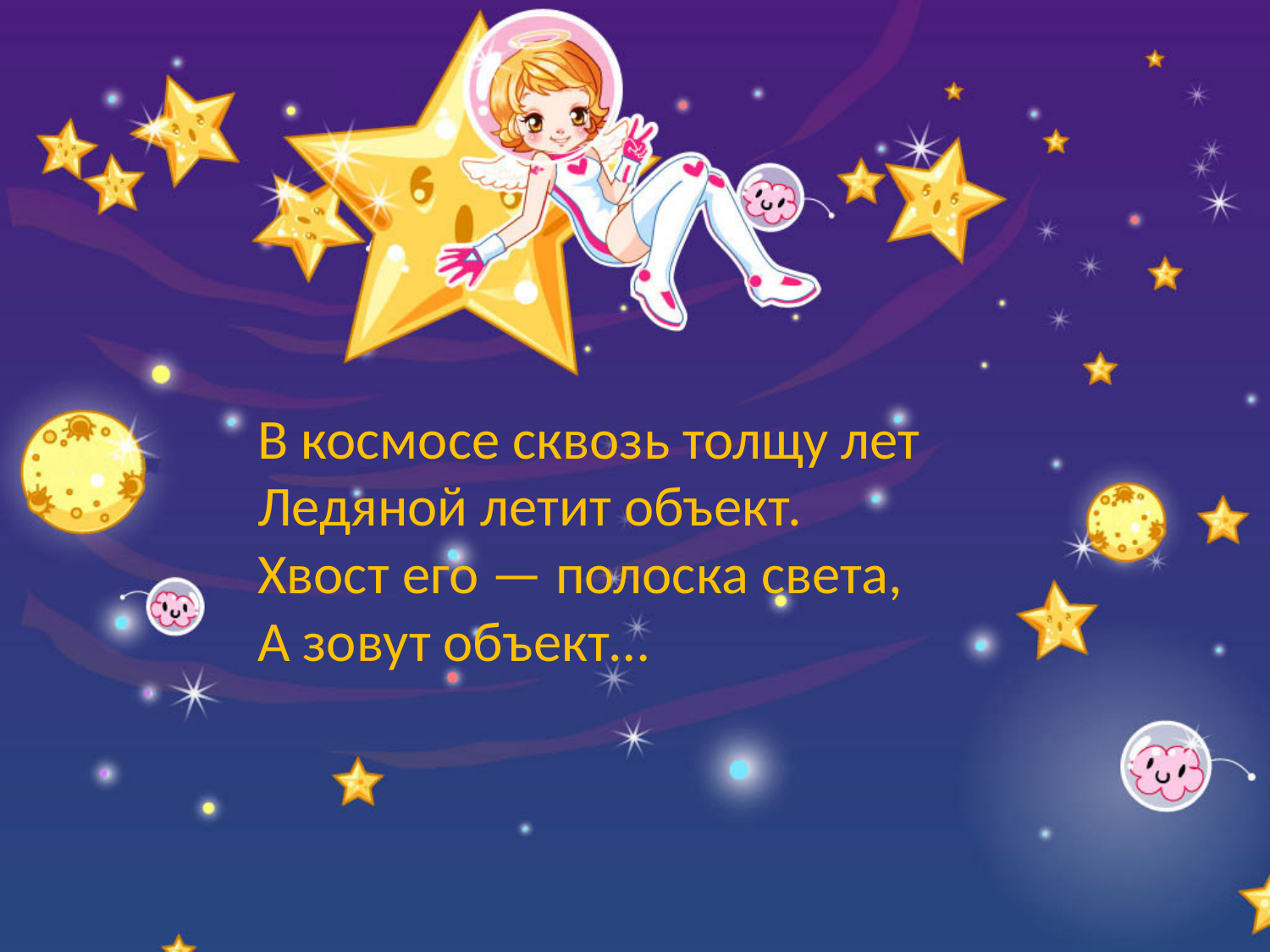

#
В космосе сквозь толщу лет
Ледяной летит объект.
Хвост его — полоска света,
А зовут объект…